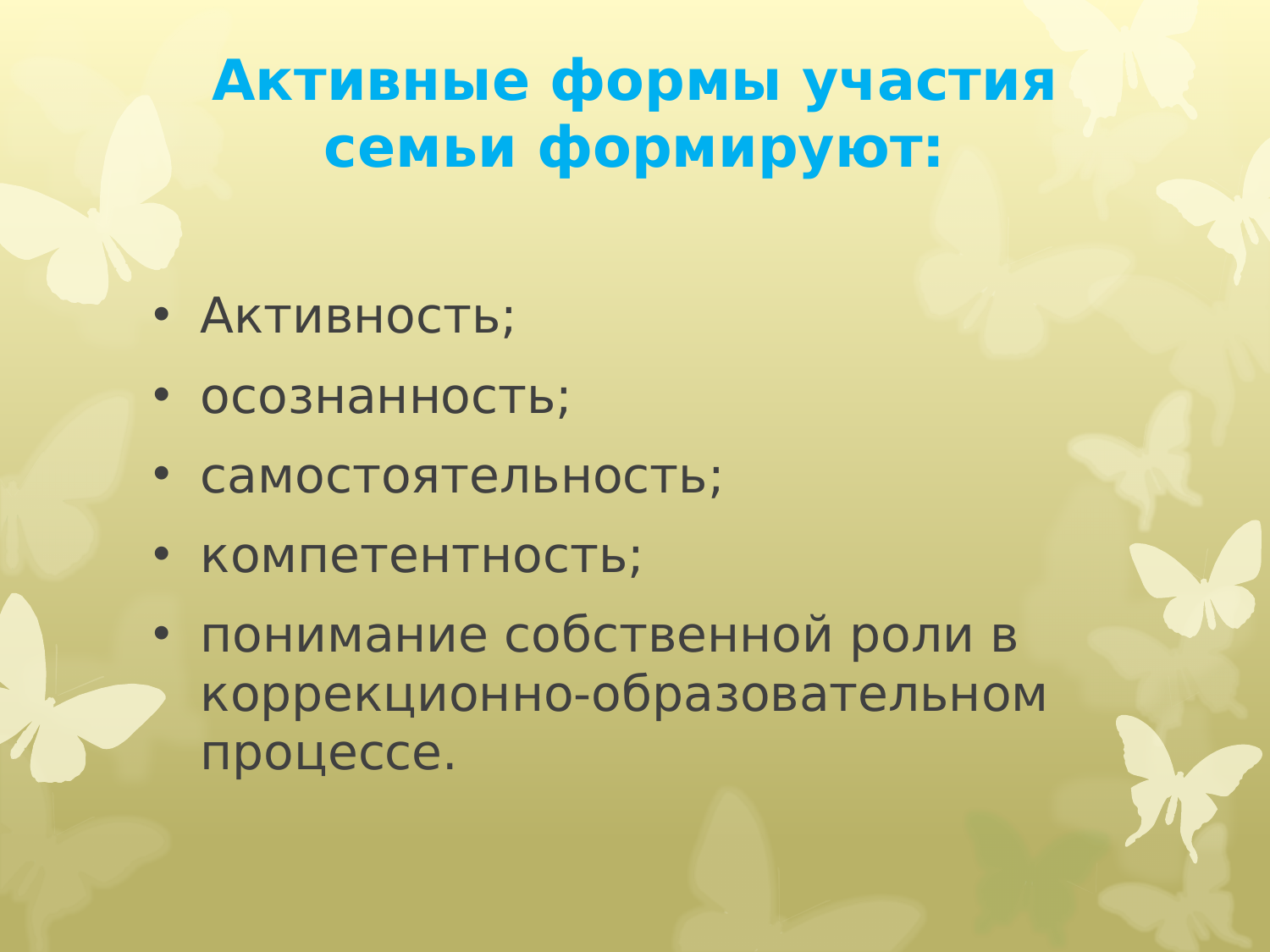

# Активные формы участия семьи формируют:
Активность;
осознанность;
самостоятельность;
компетентность;
понимание собственной роли в коррекционно-образовательном процессе.